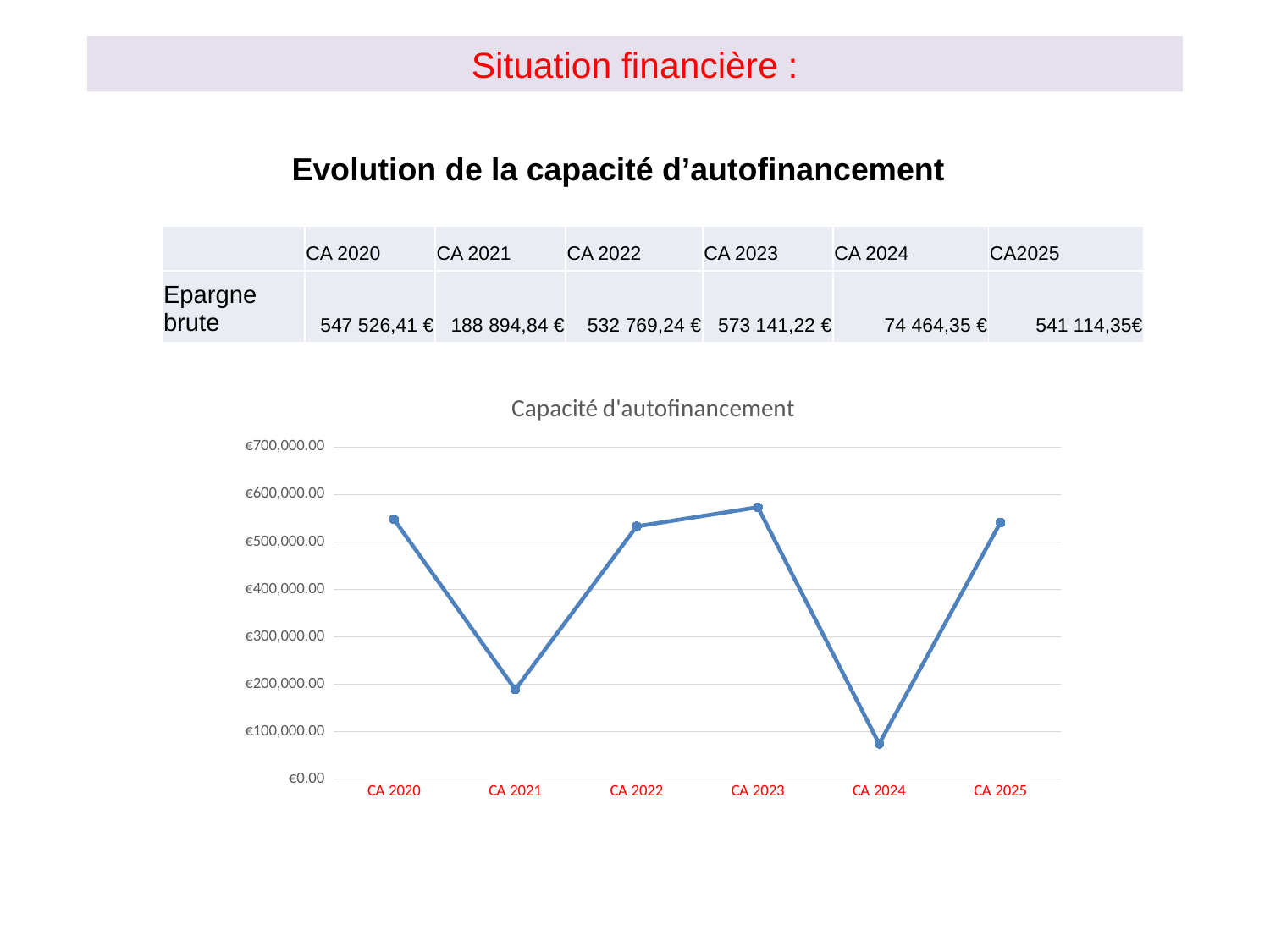

# Situation financière :
Evolution de la capacité d’autofinancement
|  | CA 2020 | CA 2021 | CA 2022 | CA 2023 | CA 2024 | CA2025 |
| --- | --- | --- | --- | --- | --- | --- |
| Epargne brute | 547 526,41 € | 188 894,84 € | 532 769,24 € | 573 141,22 € | 74 464,35 € | 541 114,35€ |

### Chart: Capacité d'autofinancement

| Category |  |
|---|---|
| CA 2020 | 547526.41 |
| CA 2021 | 188894.84 |
| CA 2022 | 532769.24 |
| CA 2023 | 573141.22 |
| CA 2024 | 74464.35 |
| CA 2025 | 541114.35 |